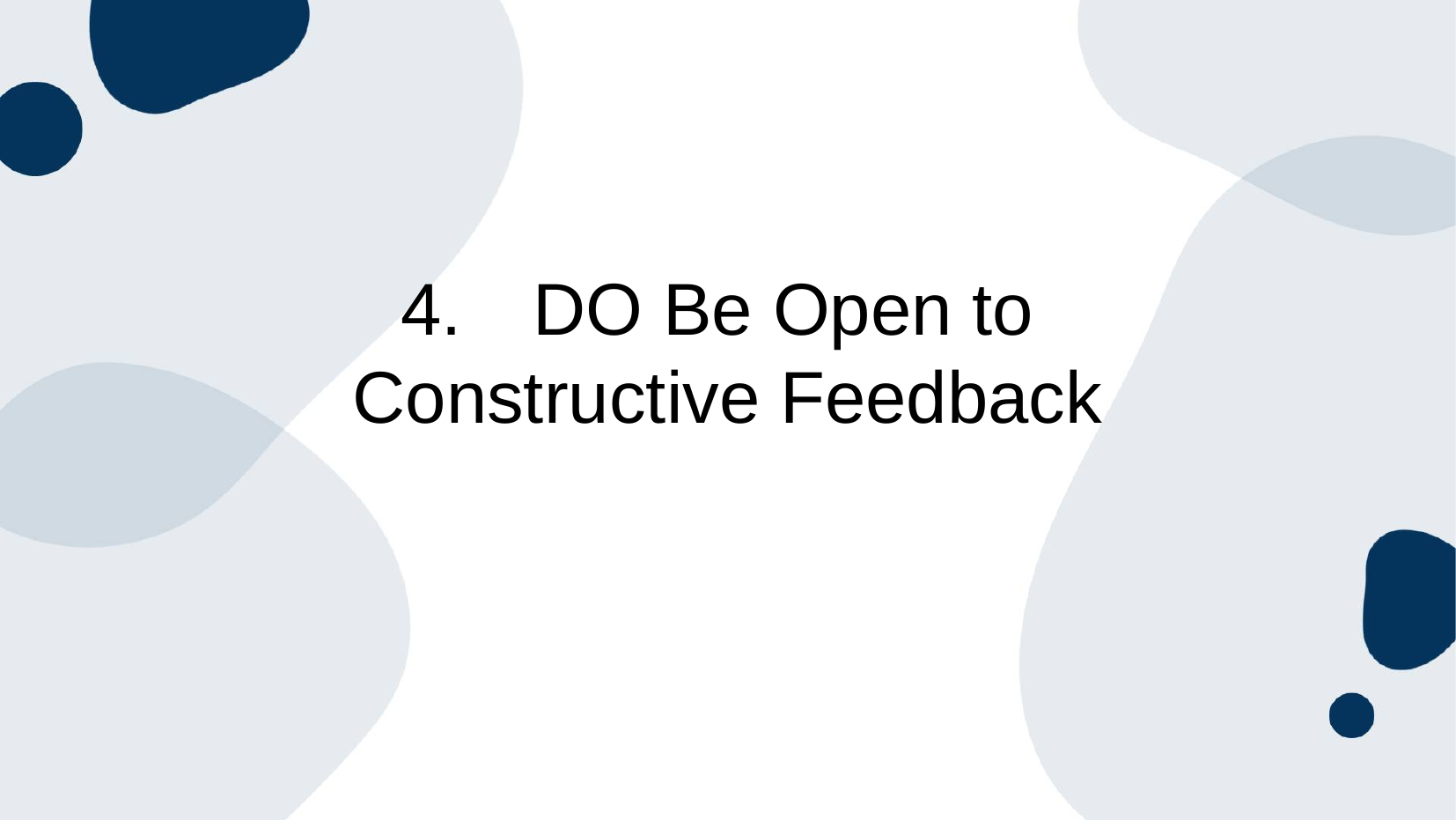

# 4.	DO Be Open to
Constructive Feedback